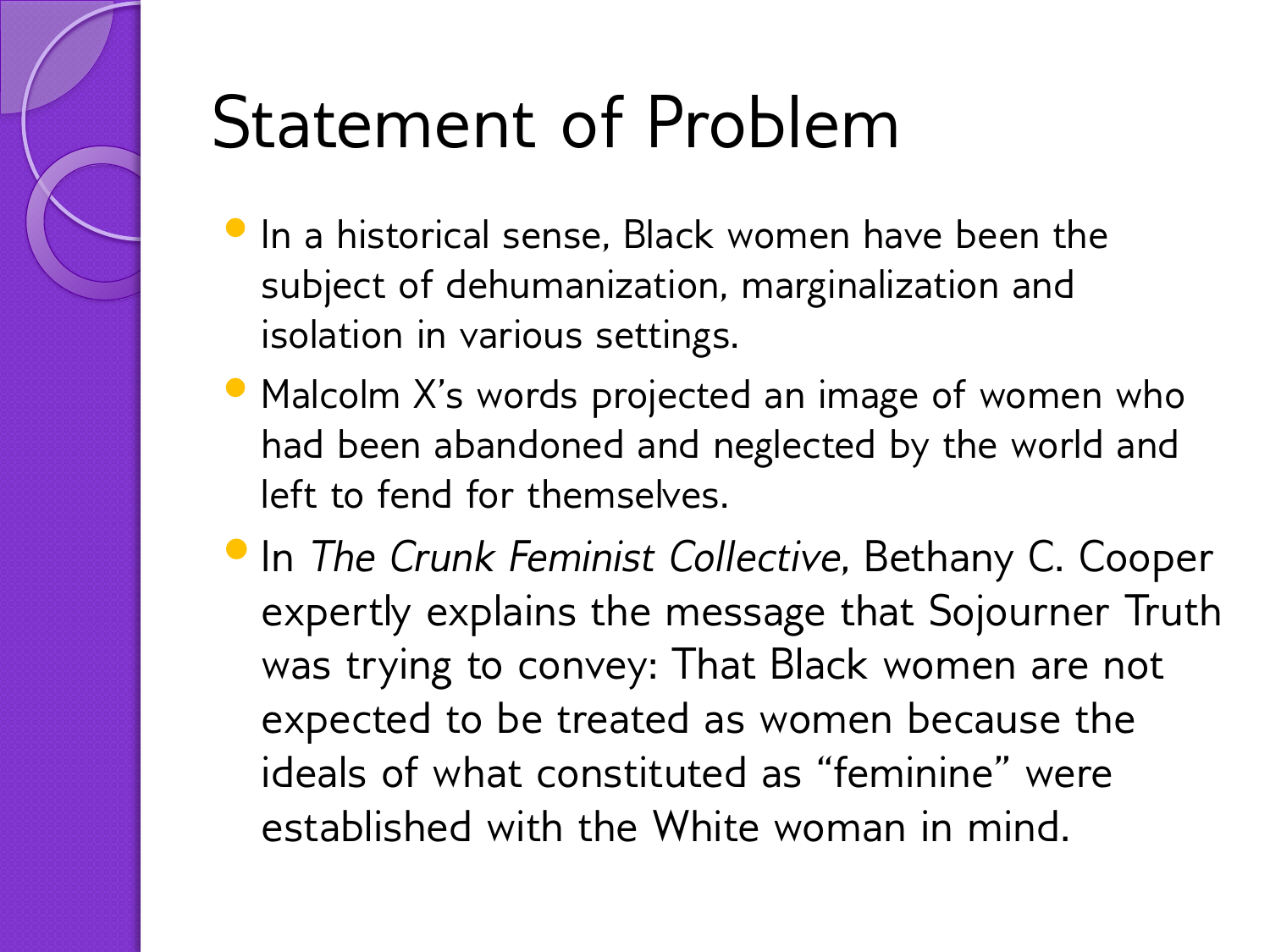

# Statement of Problem
In a historical sense, Black women have been the subject of dehumanization, marginalization and isolation in various settings.
Malcolm X’s words projected an image of women who had been abandoned and neglected by the world and left to fend for themselves.
In The Crunk Feminist Collective, Bethany C. Cooper expertly explains the message that Sojourner Truth was trying to convey: That Black women are not expected to be treated as women because the ideals of what constituted as “feminine” were established with the White woman in mind.